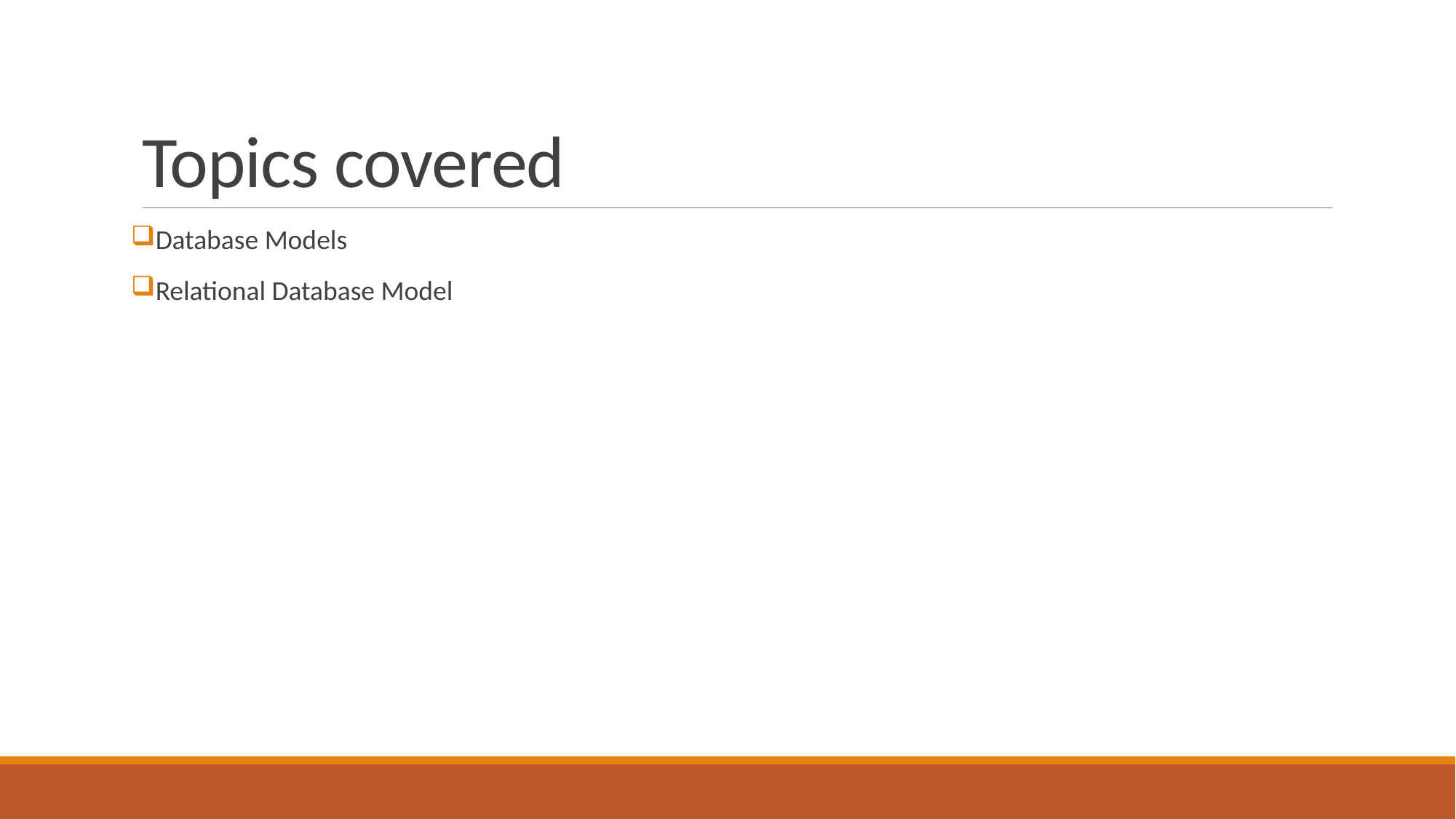

# Topics covered
Database Models
Relational Database Model